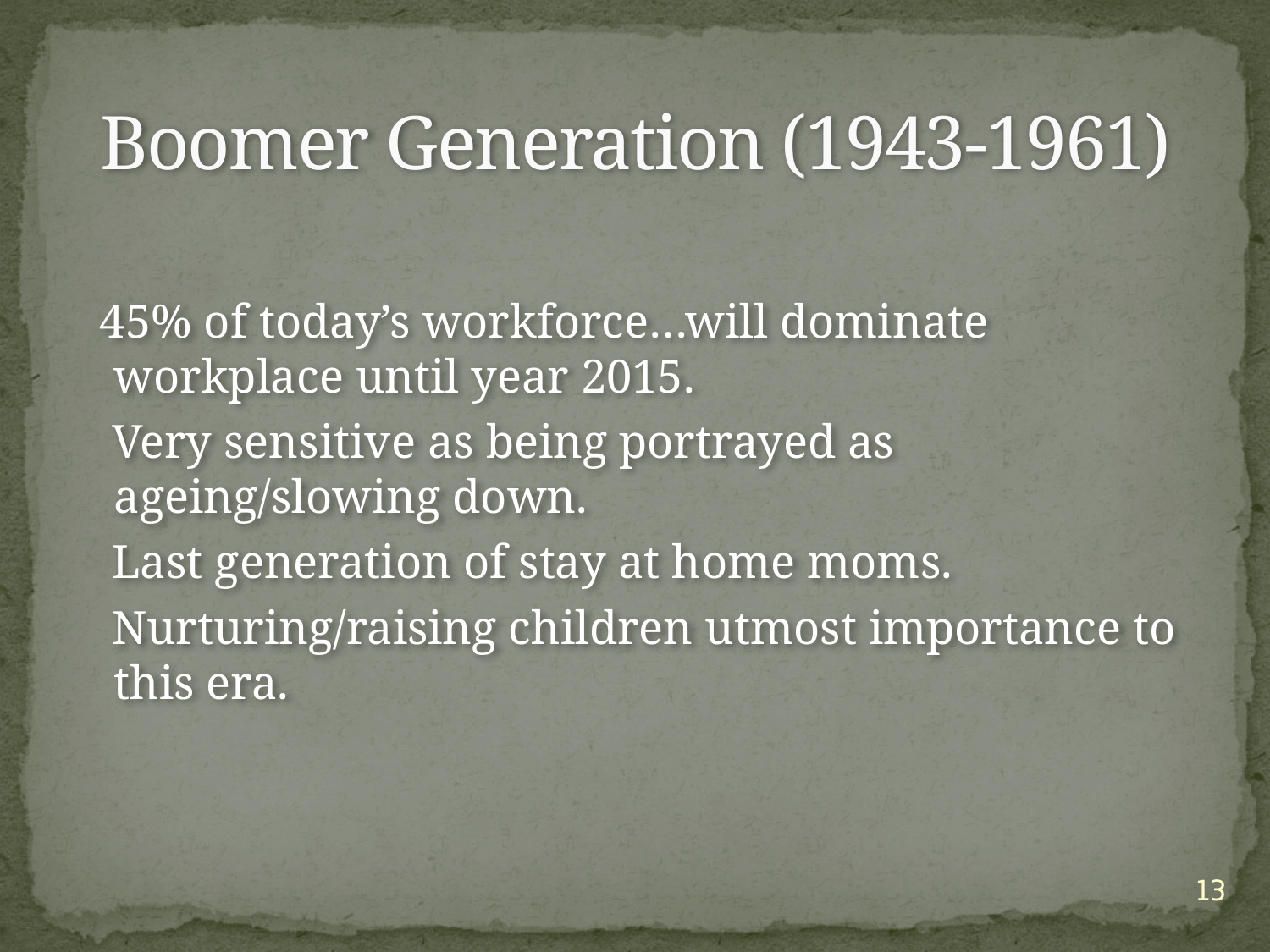

# Boomer Generation (1943-1961)
  45% of today’s workforce…will dominate workplace until year 2015.
   Very sensitive as being portrayed as ageing/slowing down.
   Last generation of stay at home moms.
   Nurturing/raising children utmost importance to this era.

13